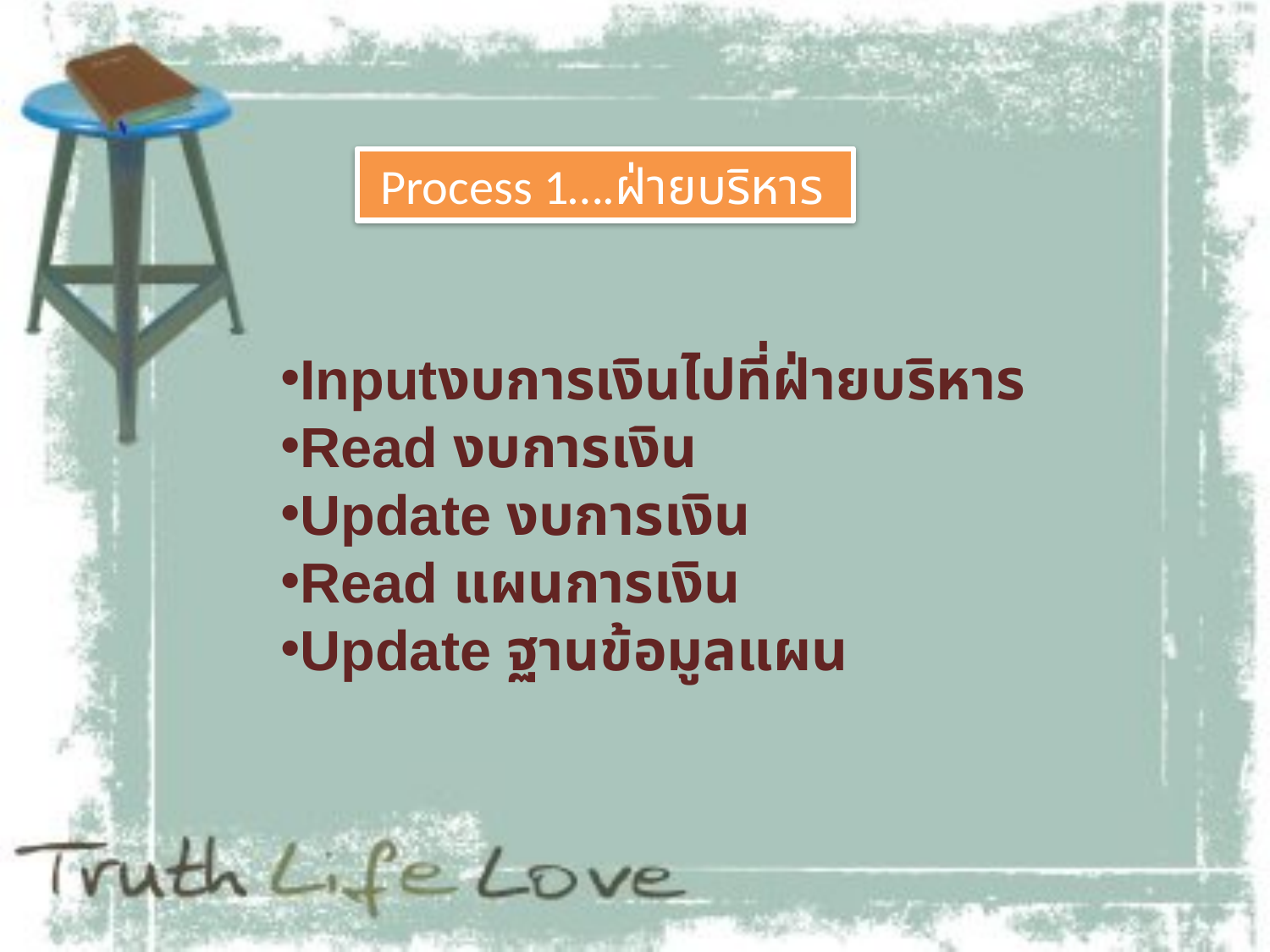

Process 1….ฝ่ายบริหาร
Inputงบการเงินไปที่ฝ่ายบริหาร
Read งบการเงิน
Update งบการเงิน
Read แผนการเงิน
Update ฐานข้อมูลแผน